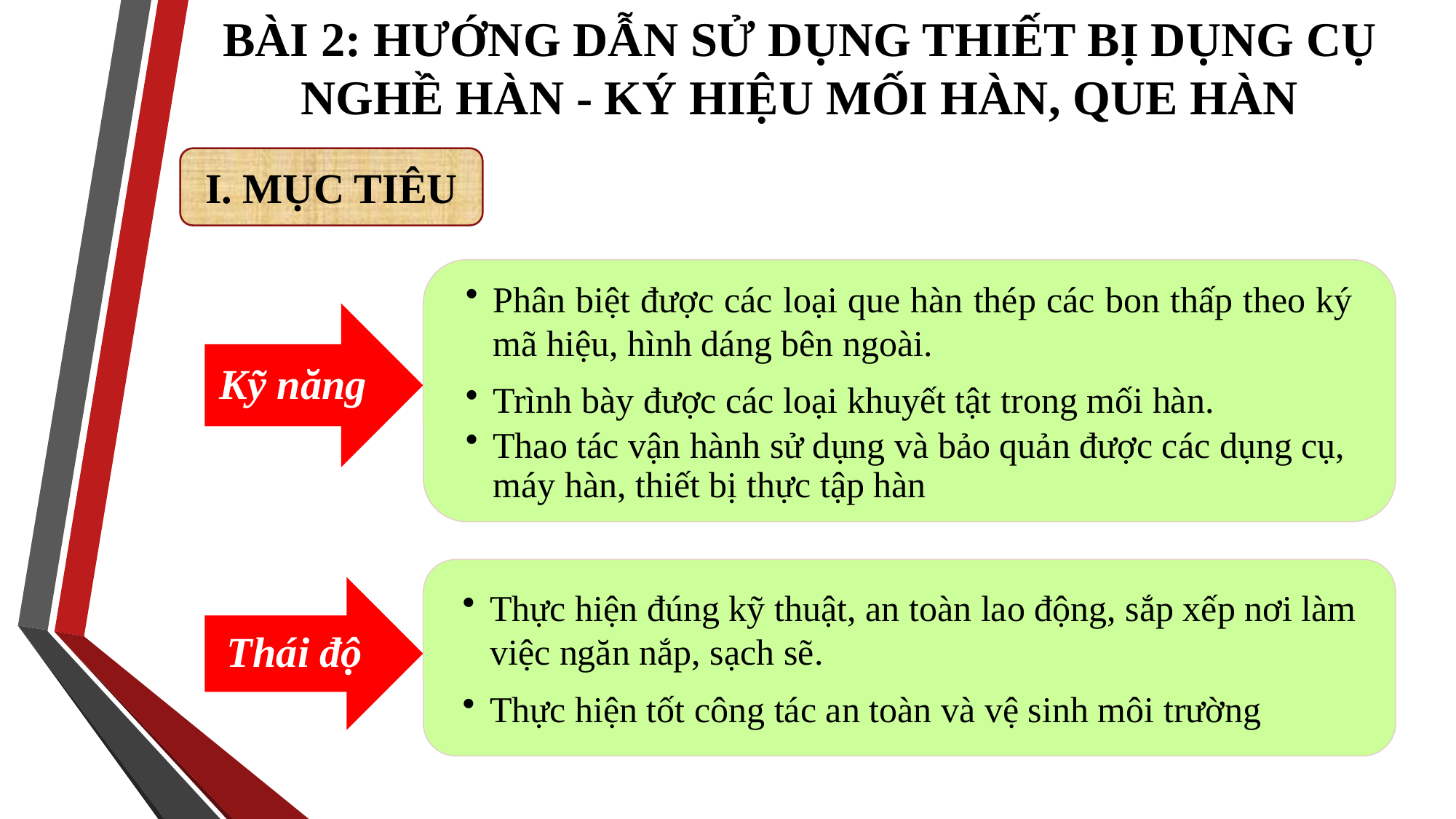

BÀI 2: HƯỚNG DẪN SỬ DỤNG THIẾT BỊ DỤNG CỤ NGHỀ HÀN - KÝ HIỆU MỐI HÀN, QUE HÀN
I. MỤC TIÊU
Phân biệt được các loại que hàn thép các bon thấp theo ký mã hiệu, hình dáng bên ngoài.
Trình bày được các loại khuyết tật trong mối hàn.
Thao tác vận hành sử dụng và bảo quản được các dụng cụ, máy hàn, thiết bị thực tập hàn
Kỹ năng
Thực hiện đúng kỹ thuật, an toàn lao động, sắp xếp nơi làm việc ngăn nắp, sạch sẽ.
Thực hiện tốt công tác an toàn và vệ sinh môi trường
Thái độ